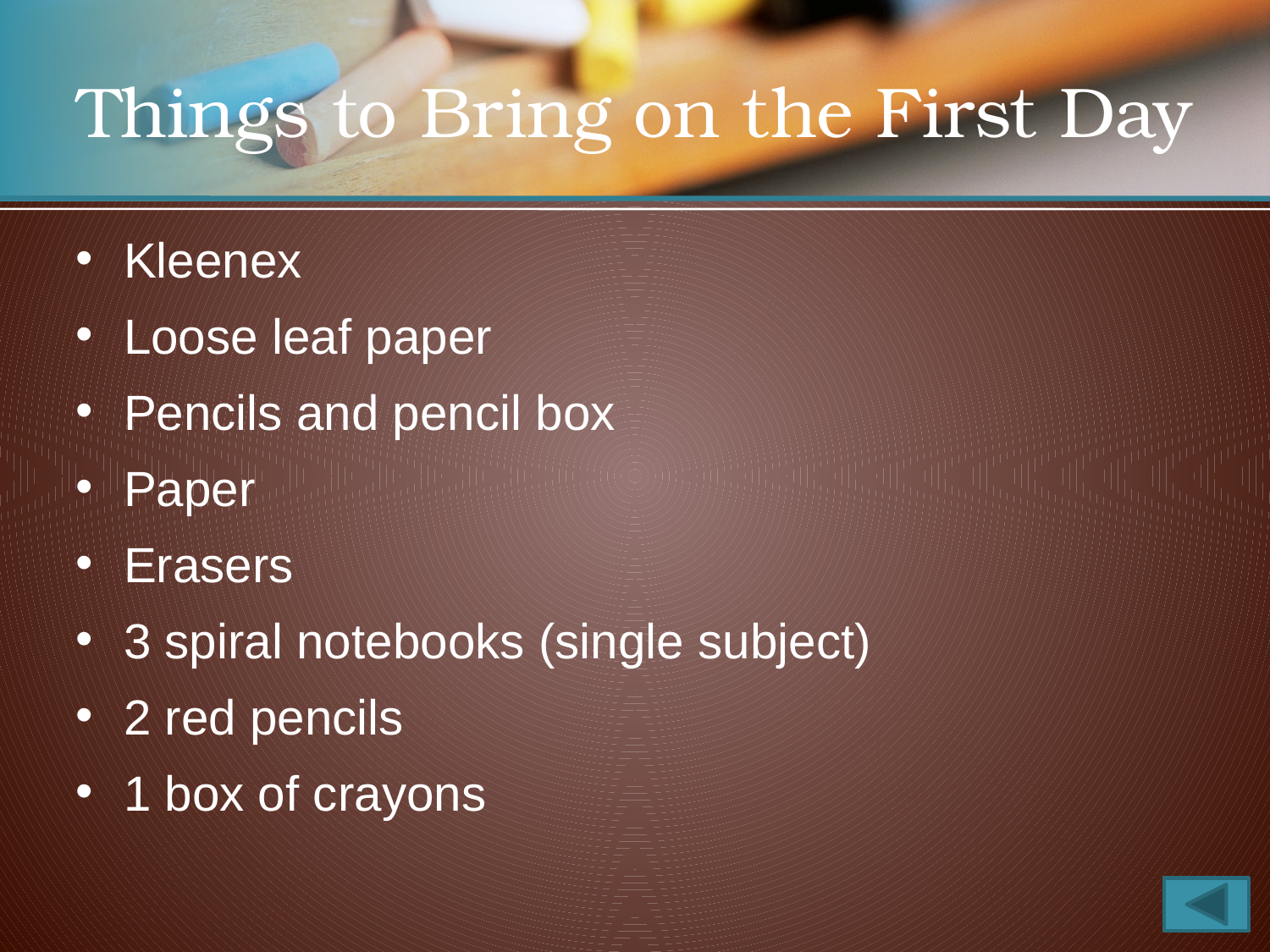

# Things to Bring on the First Day
Kleenex
Loose leaf paper
Pencils and pencil box
Paper
Erasers
3 spiral notebooks (single subject)
2 red pencils
1 box of crayons